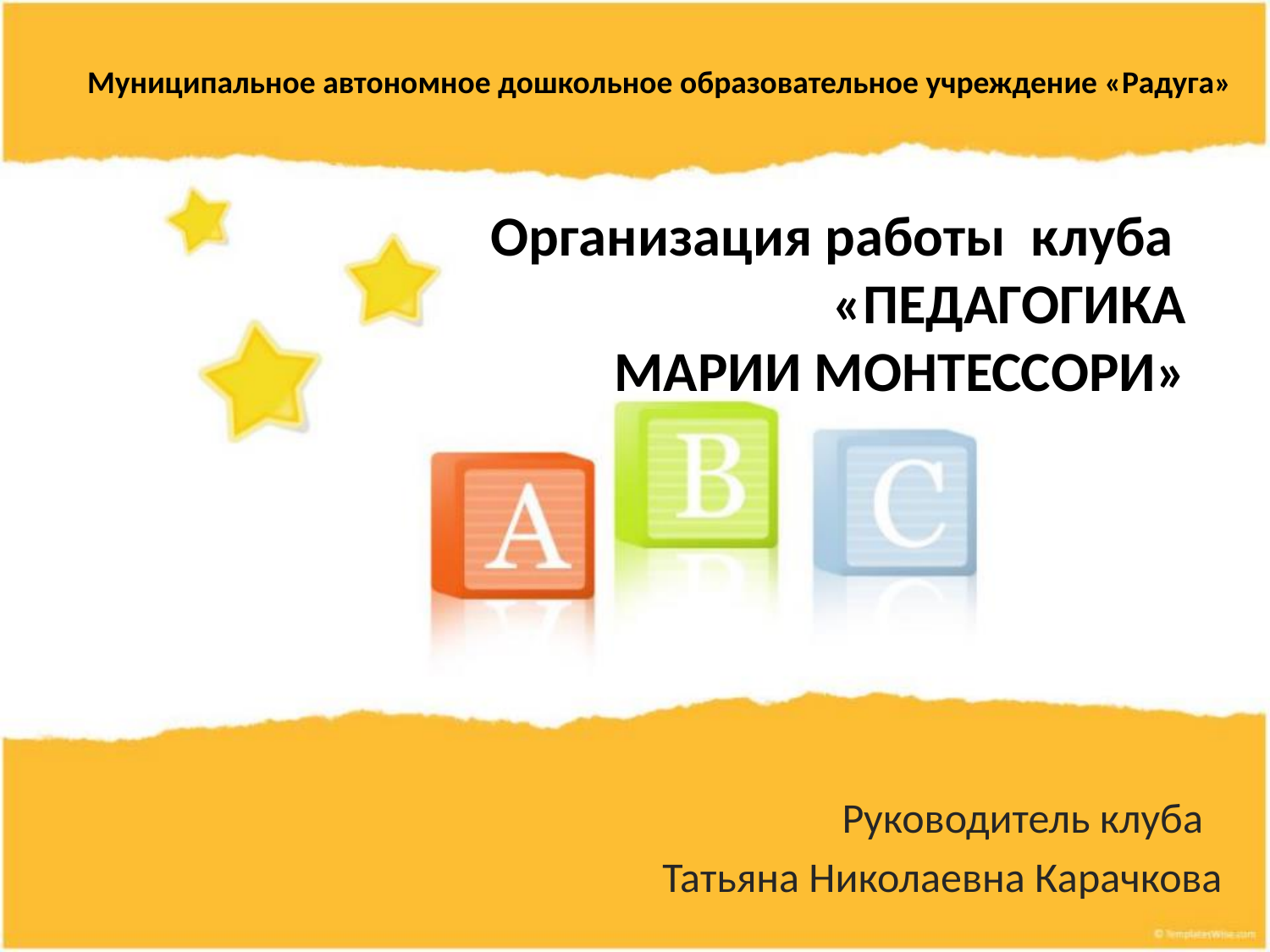

Муниципальное автономное дошкольное образовательное учреждение «Радуга»
# Организация работы  клуба «ПЕДАГОГИКА МАРИИ МОНТЕССОРИ»
Руководитель клуба
Татьяна Николаевна Карачкова